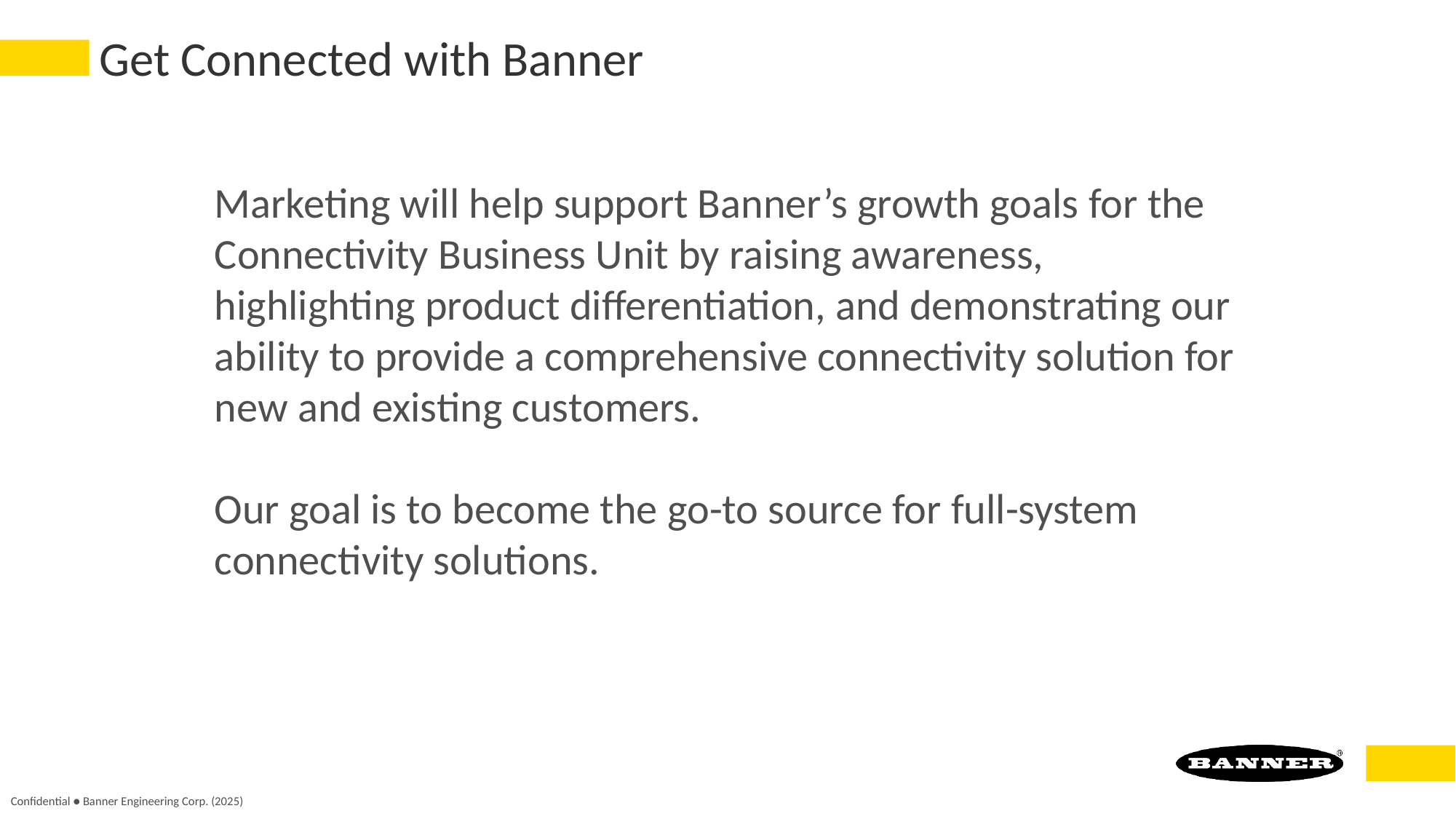

# Get Connected with Banner
Marketing will help support Banner’s growth goals for the Connectivity Business Unit by raising awareness, highlighting product differentiation, and demonstrating our ability to provide a comprehensive connectivity solution for new and existing customers.
​
Our goal is to become the go-to source for full-system connectivity solutions.​